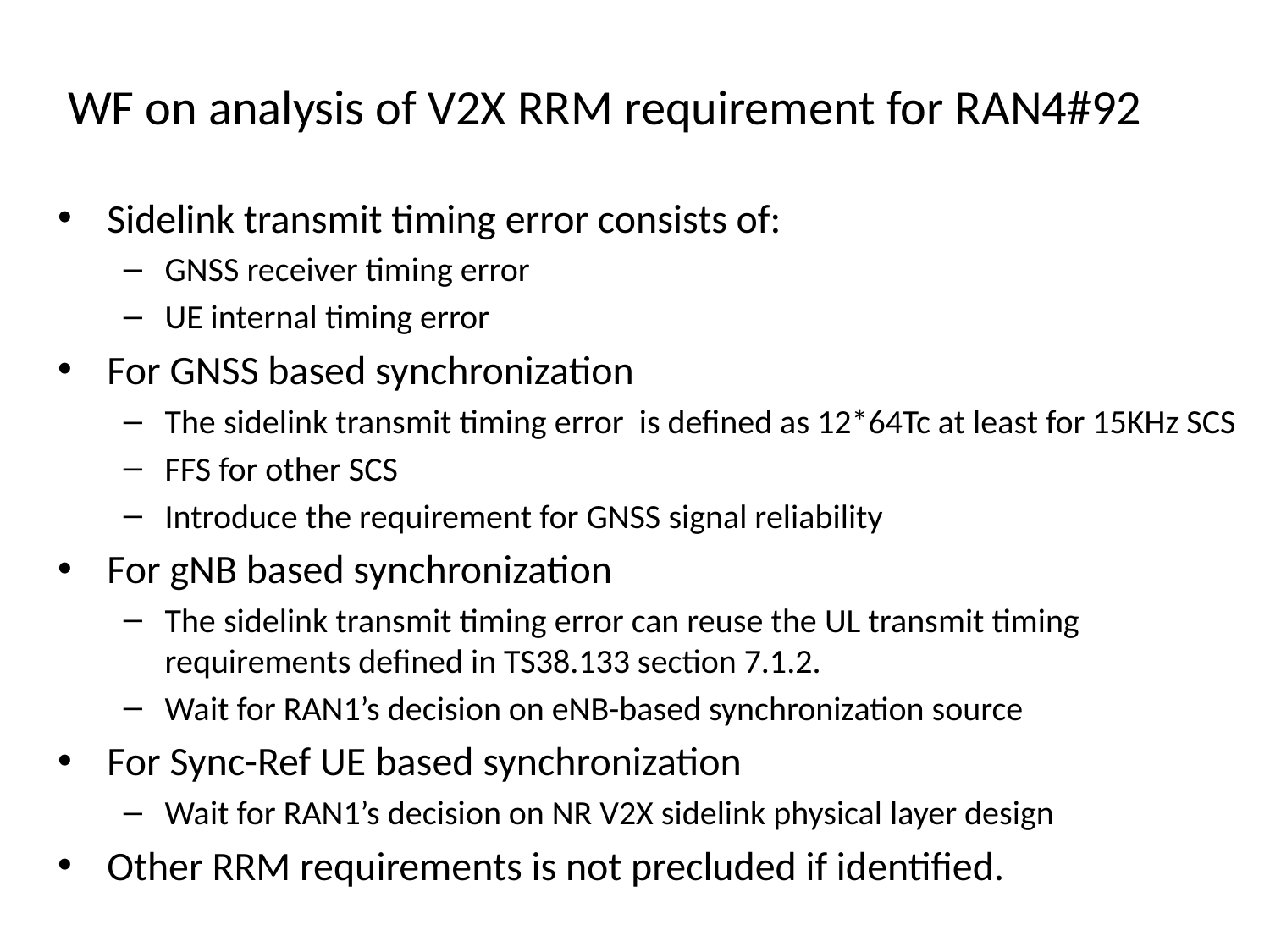

# WF on analysis of V2X RRM requirement for RAN4#92
Sidelink transmit timing error consists of:
GNSS receiver timing error
UE internal timing error
For GNSS based synchronization
The sidelink transmit timing error  is defined as 12*64Tc at least for 15KHz SCS
FFS for other SCS
Introduce the requirement for GNSS signal reliability
For gNB based synchronization
The sidelink transmit timing error can reuse the UL transmit timing requirements defined in TS38.133 section 7.1.2.
Wait for RAN1’s decision on eNB-based synchronization source
For Sync-Ref UE based synchronization
Wait for RAN1’s decision on NR V2X sidelink physical layer design
Other RRM requirements is not precluded if identified.